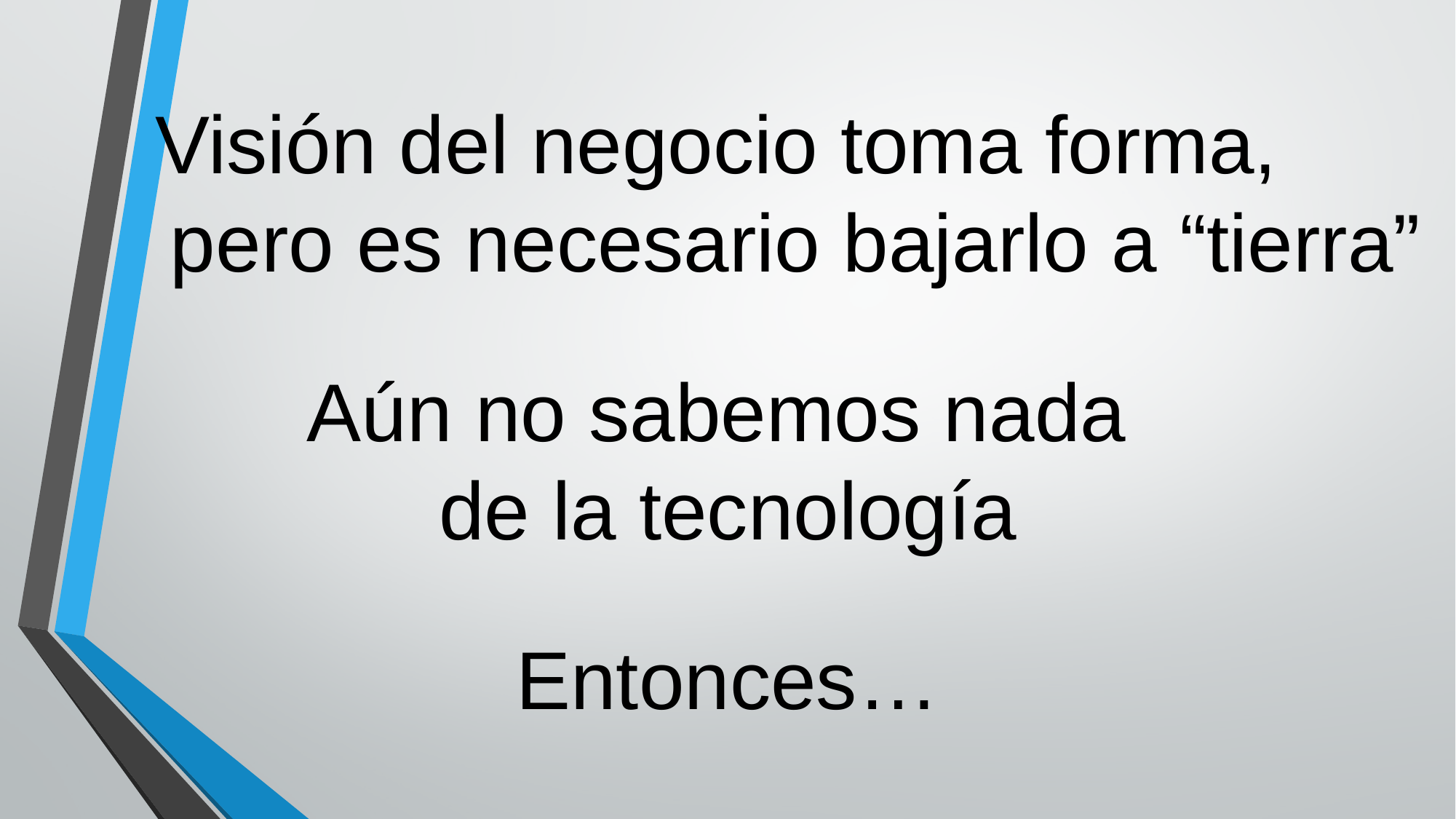

Visión del negocio toma forma,
       pero es necesario bajarlo a “tierra”
Aún no sabemos nada
de la tecnología
Entonces…